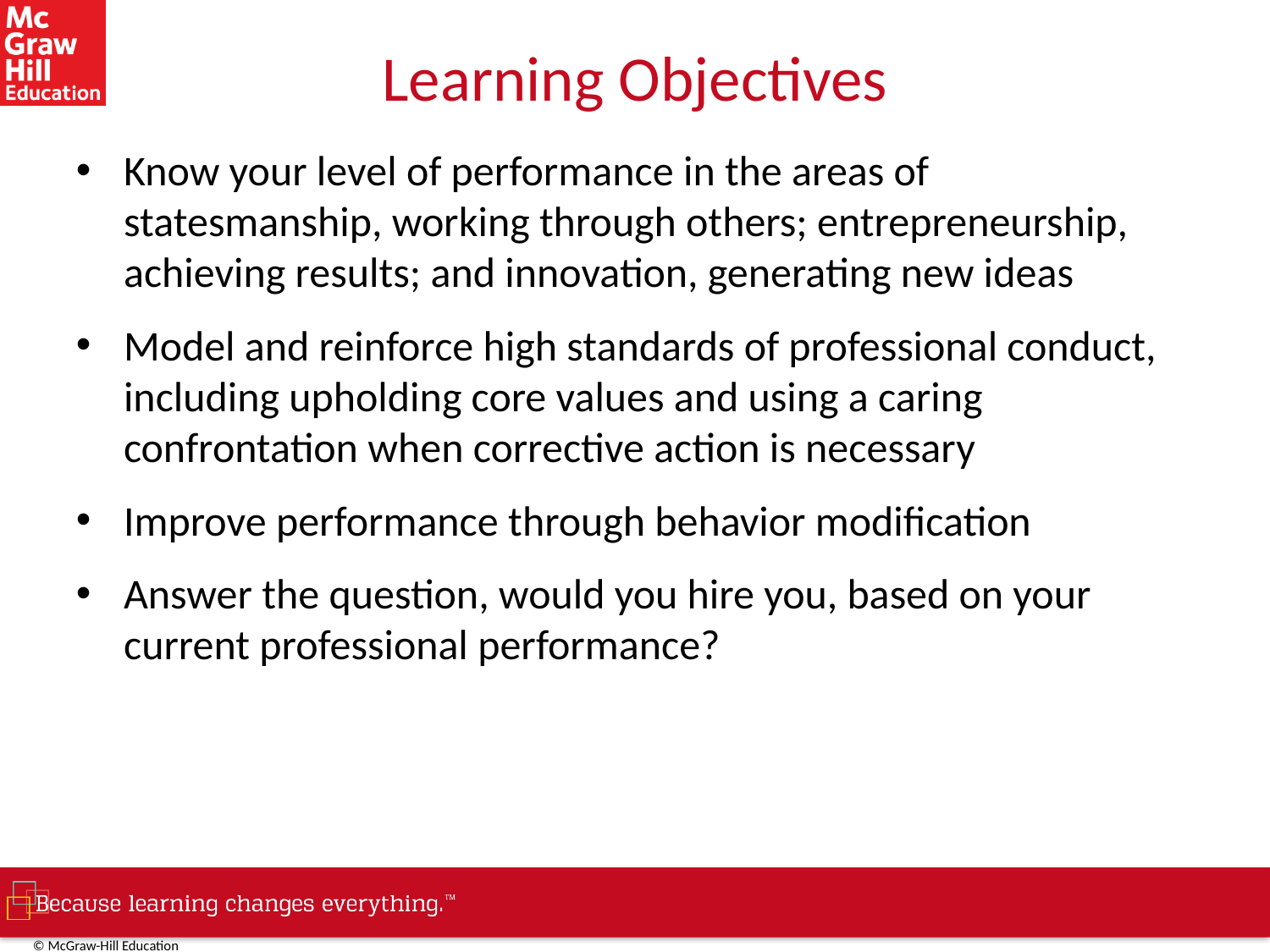

# Learning Objectives
Know your level of performance in the areas of statesmanship, working through others; entrepreneurship, achieving results; and innovation, generating new ideas
Model and reinforce high standards of professional conduct, including upholding core values and using a caring confrontation when corrective action is necessary
Improve performance through behavior modification
Answer the question, would you hire you, based on your current professional performance?